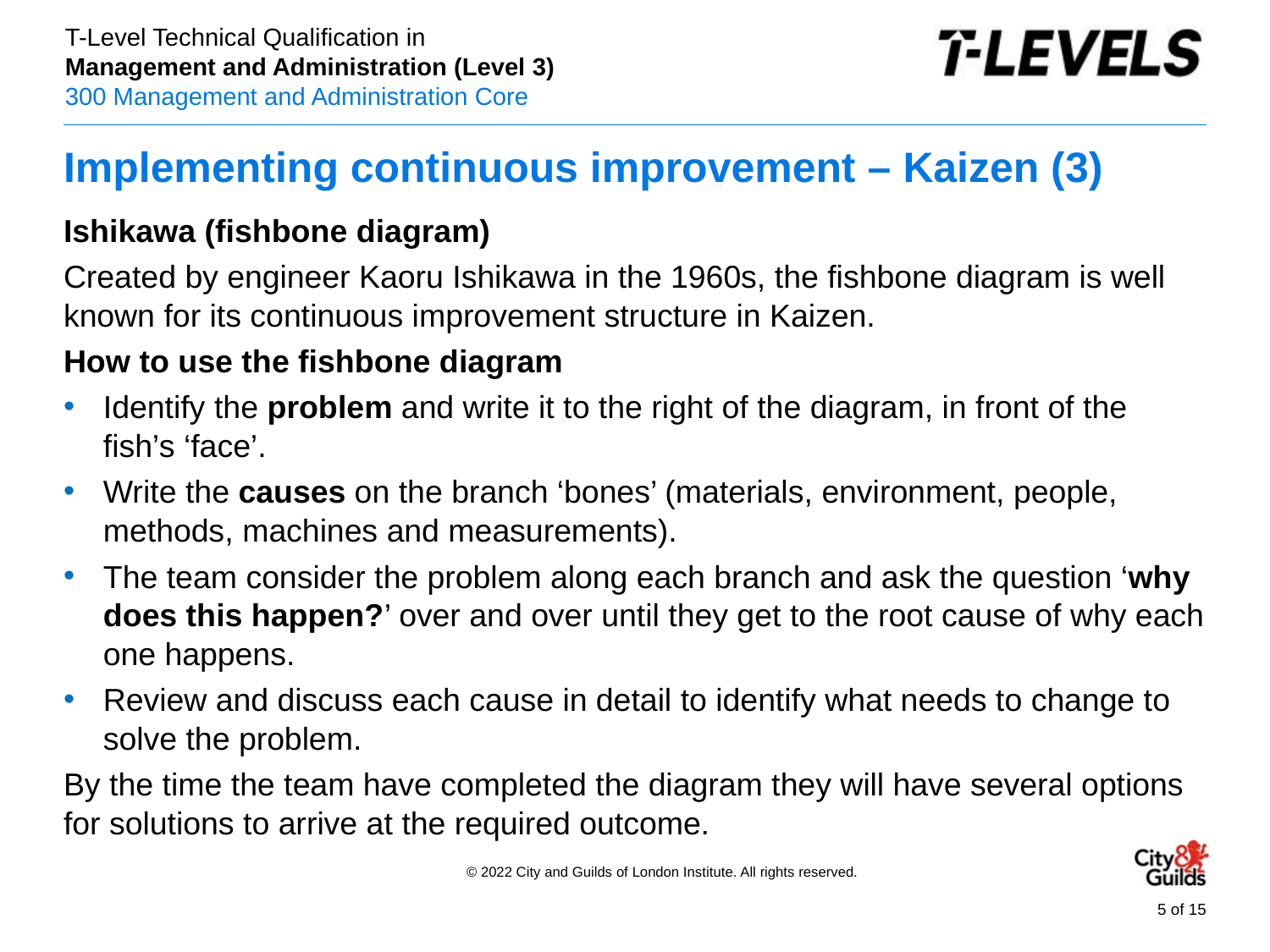

# Implementing continuous improvement – Kaizen (3)
Ishikawa (fishbone diagram)
Created by engineer Kaoru Ishikawa in the 1960s, the fishbone diagram is well known for its continuous improvement structure in Kaizen.
How to use the fishbone diagram
Identify the problem and write it to the right of the diagram, in front of the fish’s ‘face’.
Write the causes on the branch ‘bones’ (materials, environment, people, methods, machines and measurements).
The team consider the problem along each branch and ask the question ‘why does this happen?’ over and over until they get to the root cause of why each one happens.
Review and discuss each cause in detail to identify what needs to change to solve the problem.
By the time the team have completed the diagram they will have several options for solutions to arrive at the required outcome.